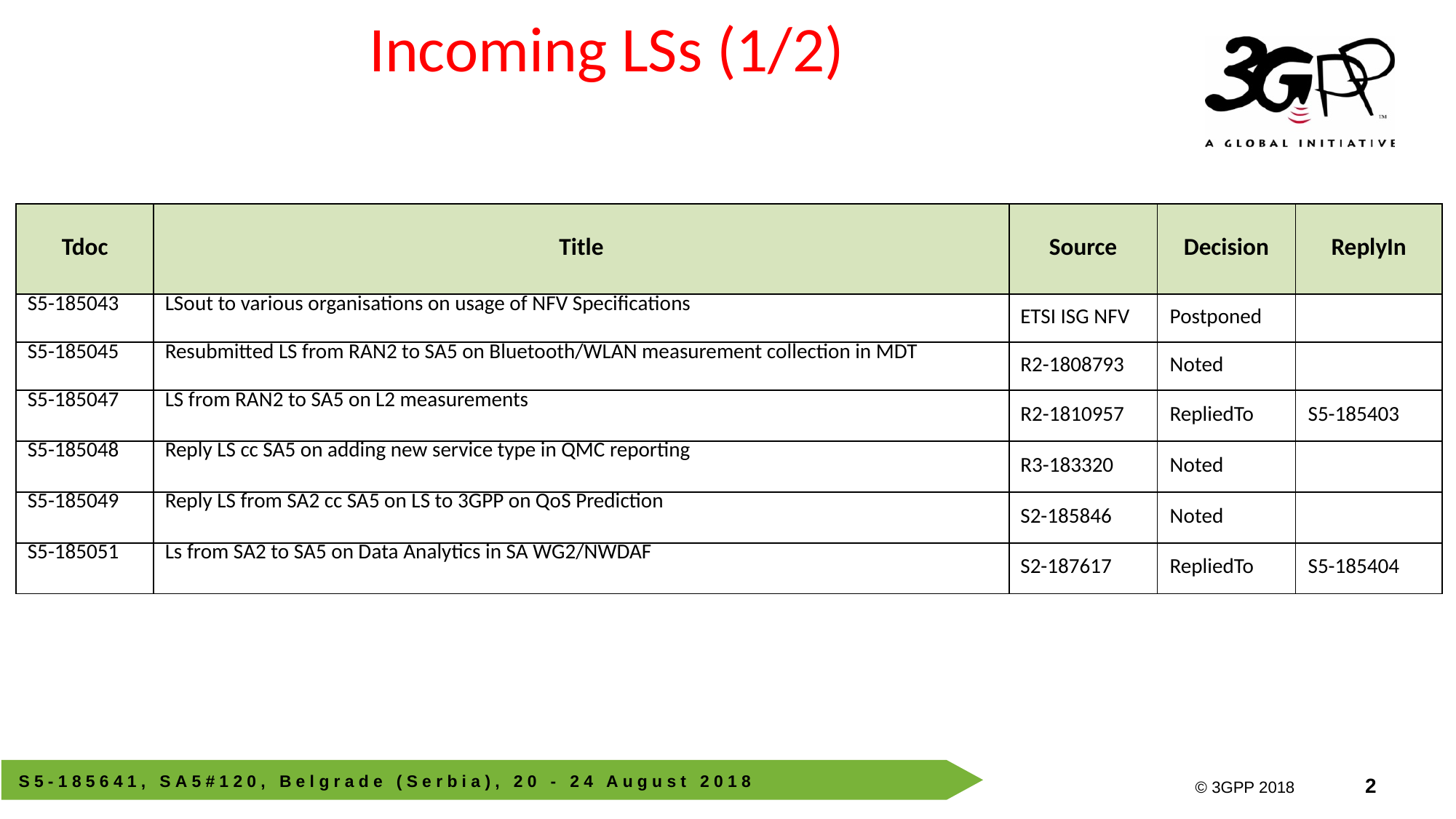

# Incoming LSs (1/2)
| Tdoc | Title | Source | Decision | ReplyIn |
| --- | --- | --- | --- | --- |
| S5-185043 | LSout to various organisations on usage of NFV Specifications | ETSI ISG NFV | Postponed |  |
| S5-185045 | Resubmitted LS from RAN2 to SA5 on Bluetooth/WLAN measurement collection in MDT | R2-1808793 | Noted |  |
| S5-185047 | LS from RAN2 to SA5 on L2 measurements | R2-1810957 | RepliedTo | S5-185403 |
| S5-185048 | Reply LS cc SA5 on adding new service type in QMC reporting | R3-183320 | Noted |  |
| S5-185049 | Reply LS from SA2 cc SA5 on LS to 3GPP on QoS Prediction | S2-185846 | Noted |  |
| S5-185051 | Ls from SA2 to SA5 on Data Analytics in SA WG2/NWDAF | S2-187617 | RepliedTo | S5-185404 |